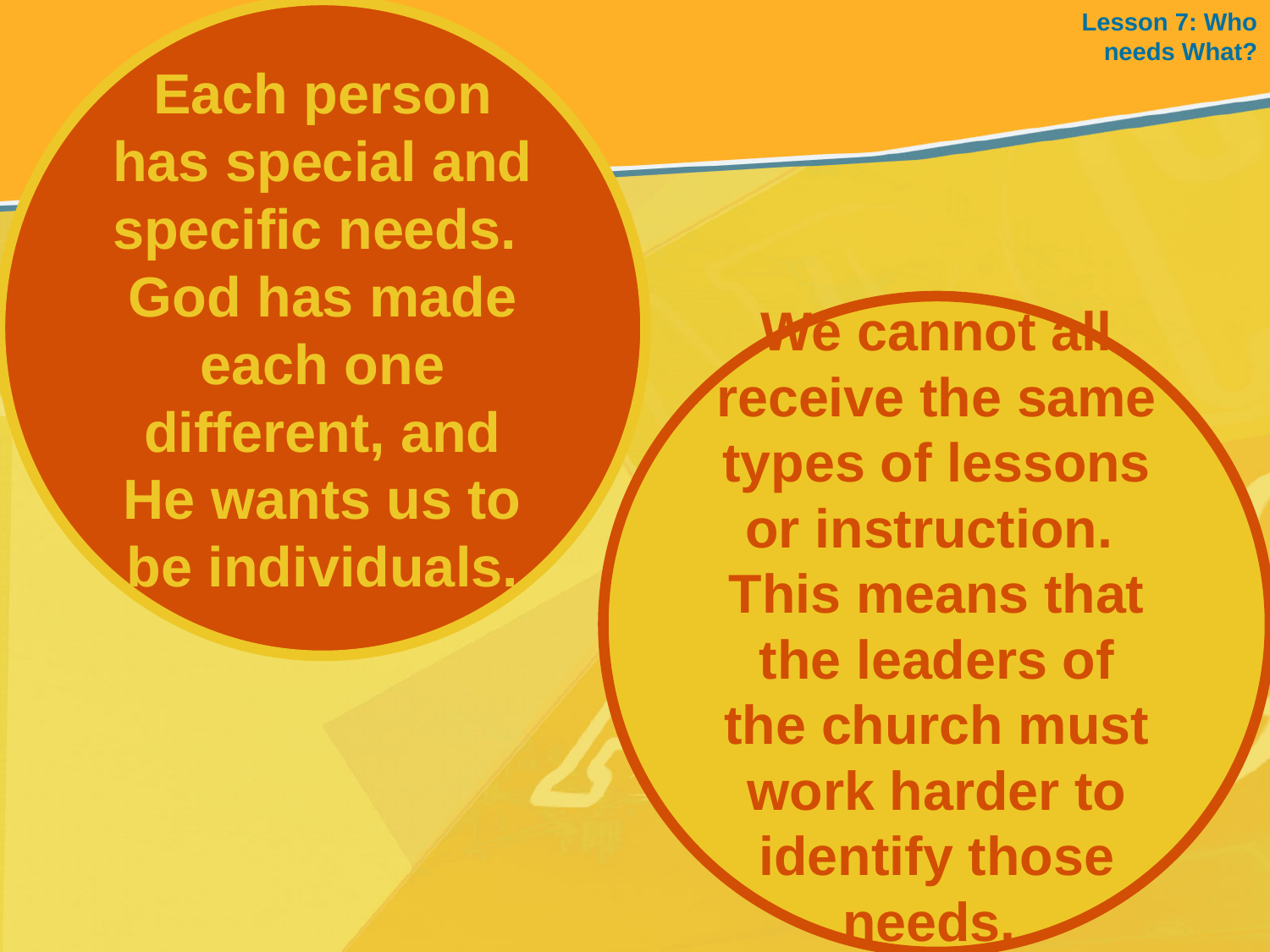

Each person has special and specific needs.  God has made each one different, and He wants us to be individuals.
Lesson 7: Who needs What?
We cannot all receive the same types of lessons or instruction.  This means that the leaders of the church must work harder to identify those needs.